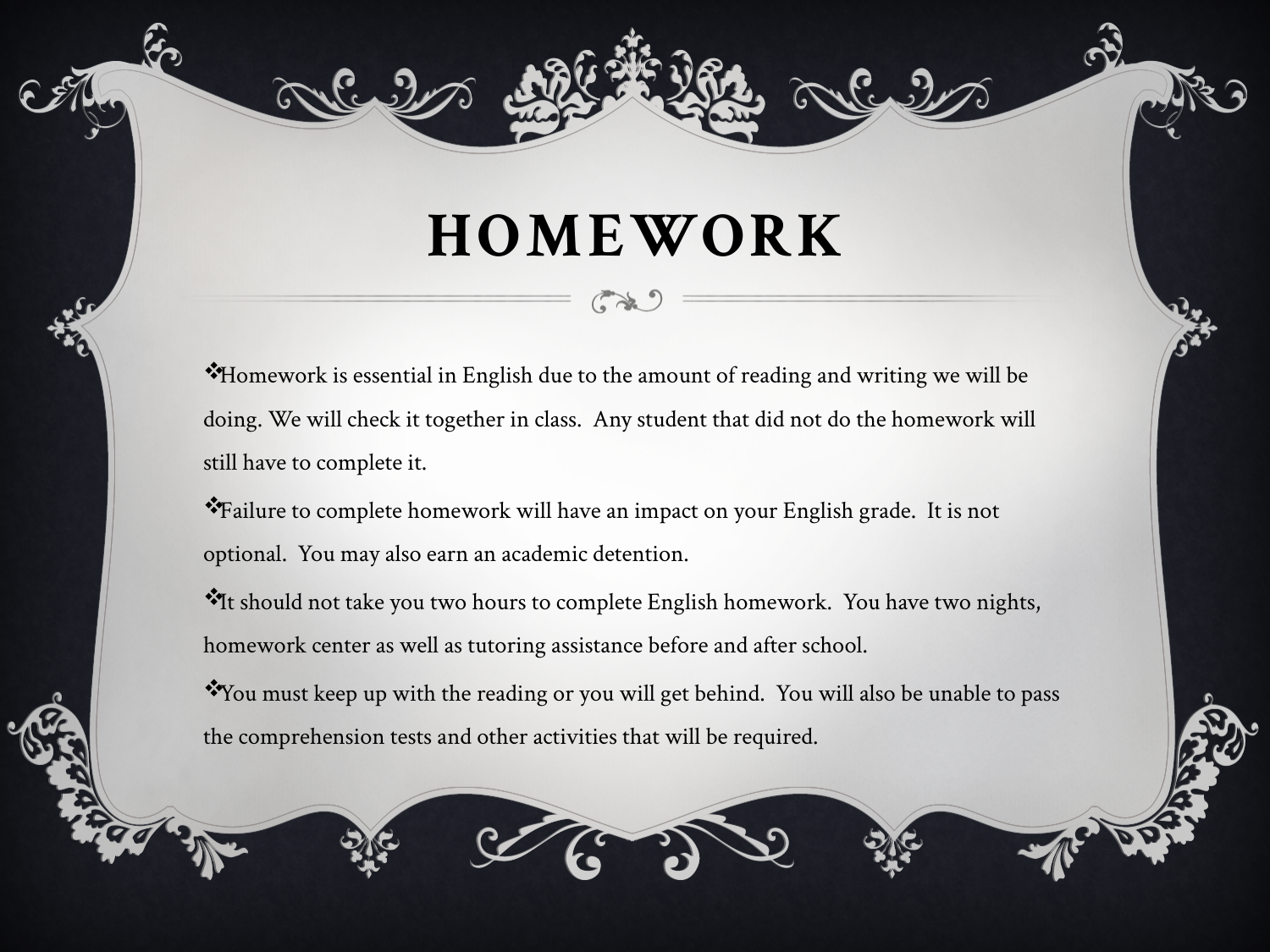

# Homework
Homework is essential in English due to the amount of reading and writing we will be doing. We will check it together in class.  Any student that did not do the homework will still have to complete it.
Failure to complete homework will have an impact on your English grade.  It is not optional.  You may also earn an academic detention.
It should not take you two hours to complete English homework.  You have two nights, homework center as well as tutoring assistance before and after school.
You must keep up with the reading or you will get behind.  You will also be unable to pass the comprehension tests and other activities that will be required.